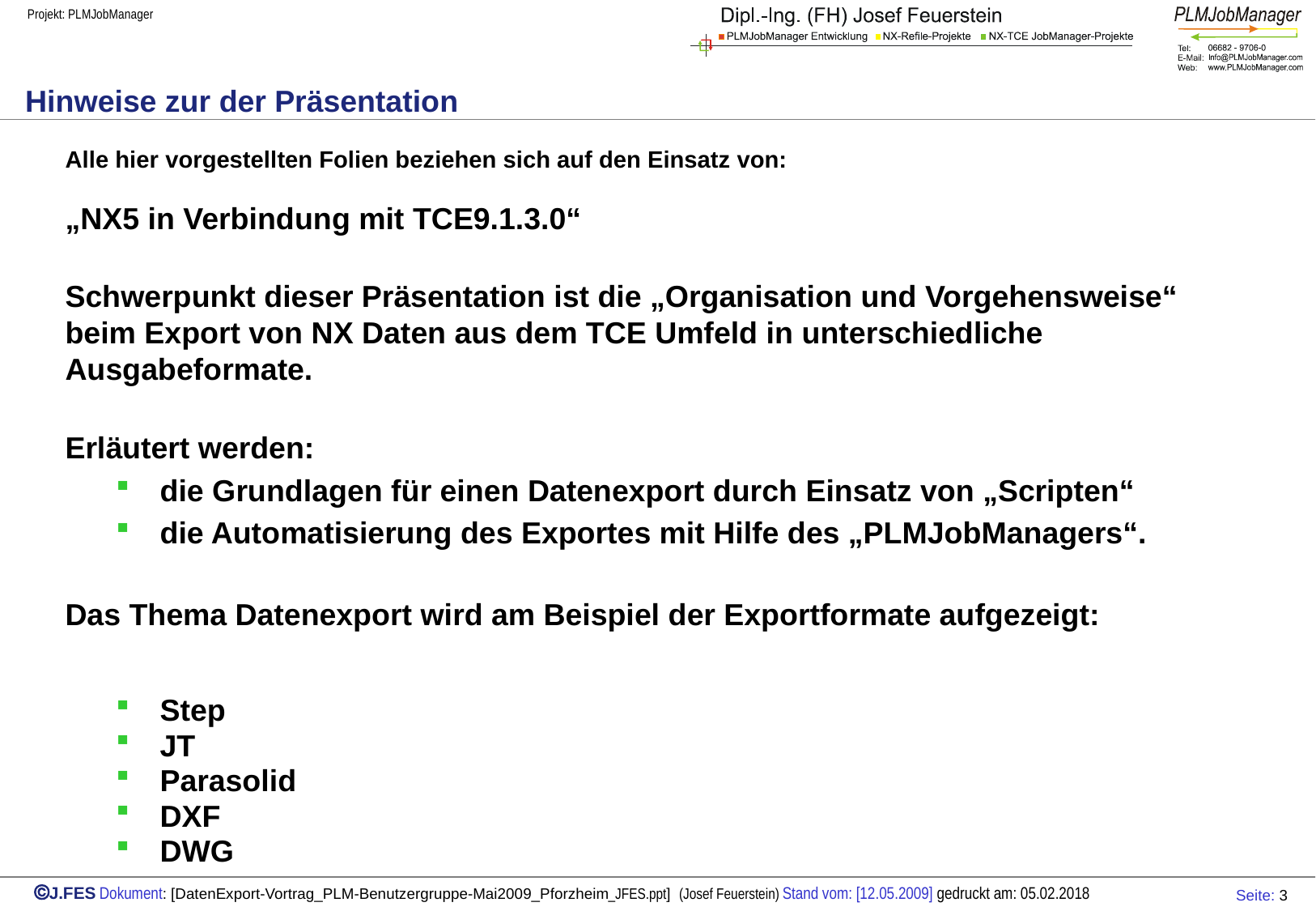

# Hinweise zur der Präsentation
Alle hier vorgestellten Folien beziehen sich auf den Einsatz von:

„NX5 in Verbindung mit TCE9.1.3.0“

Schwerpunkt dieser Präsentation ist die „Organisation und Vorgehensweise“ beim Export von NX Daten aus dem TCE Umfeld in unterschiedliche Ausgabeformate.
Erläutert werden:
die Grundlagen für einen Datenexport durch Einsatz von „Scripten“
die Automatisierung des Exportes mit Hilfe des „PLMJobManagers“.

Das Thema Datenexport wird am Beispiel der Exportformate aufgezeigt:

Step
JT
Parasolid
DXF
DWG